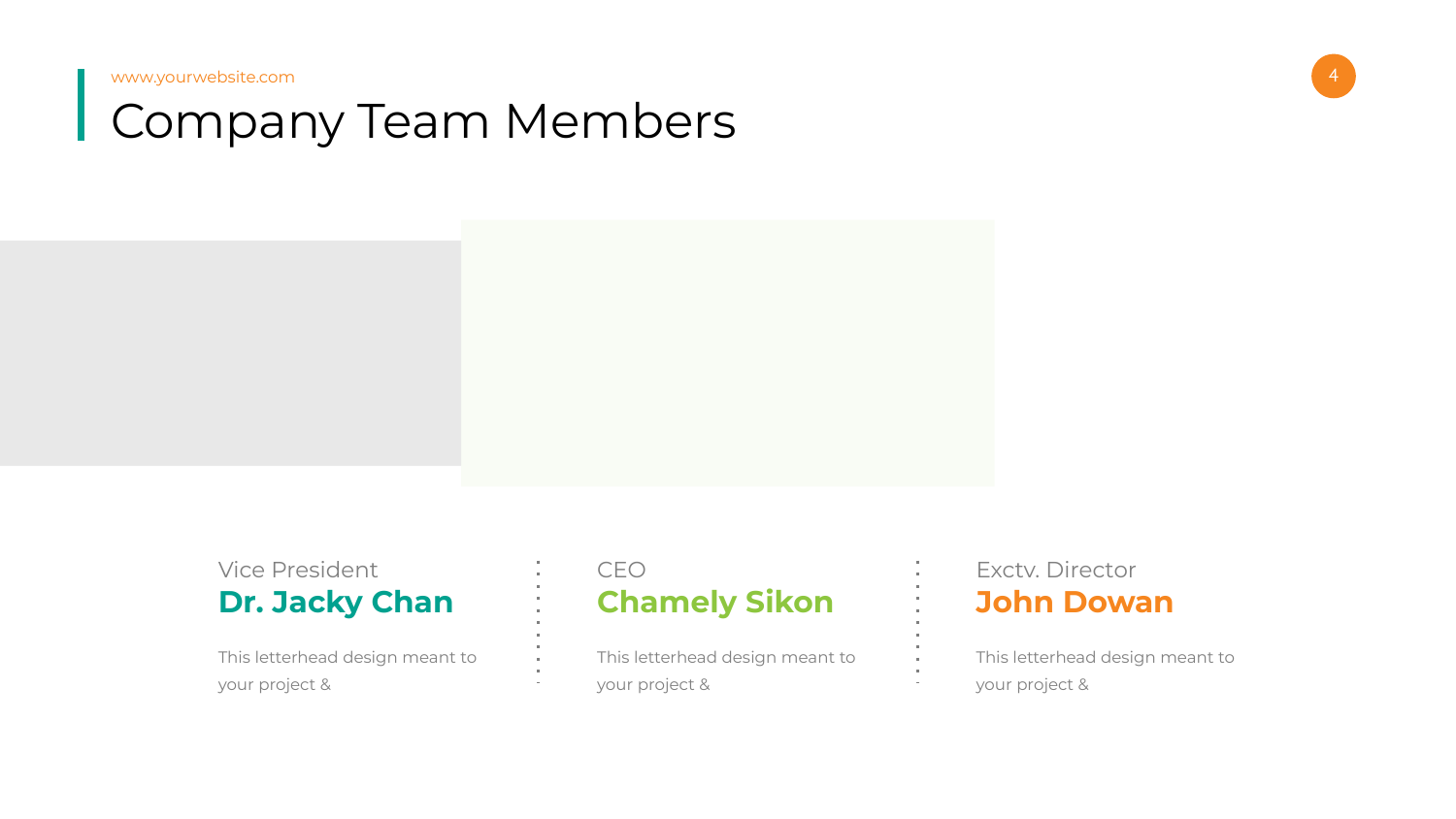

4
www.yourwebsite.com
# Company Team Members

Exctv. Director
John Dowan
Vice President
Dr. Jacky Chan
CEO
Chamely Sikon
This letterhead design meant to your project &
This letterhead design meant to your project &
This letterhead design meant to your project &